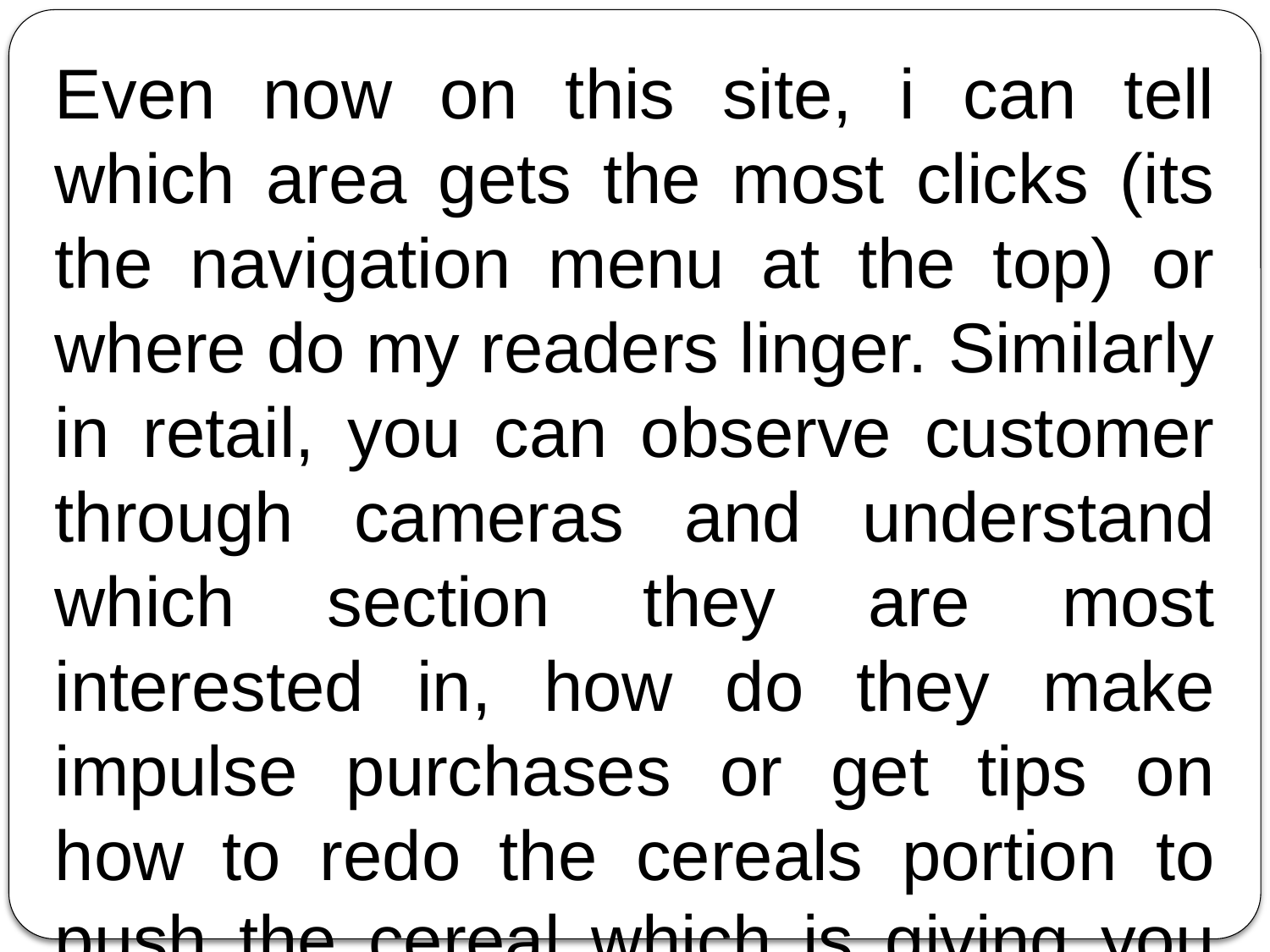

Even now on this site, i can tell which area gets the most clicks (its the navigation menu at the top) or where do my readers linger. Similarly in retail, you can observe customer through cameras and understand which section they are most interested in, how do they make impulse purchases or get tips on how to redo the cereals portion to push the cereal which is giving you maximum margins.